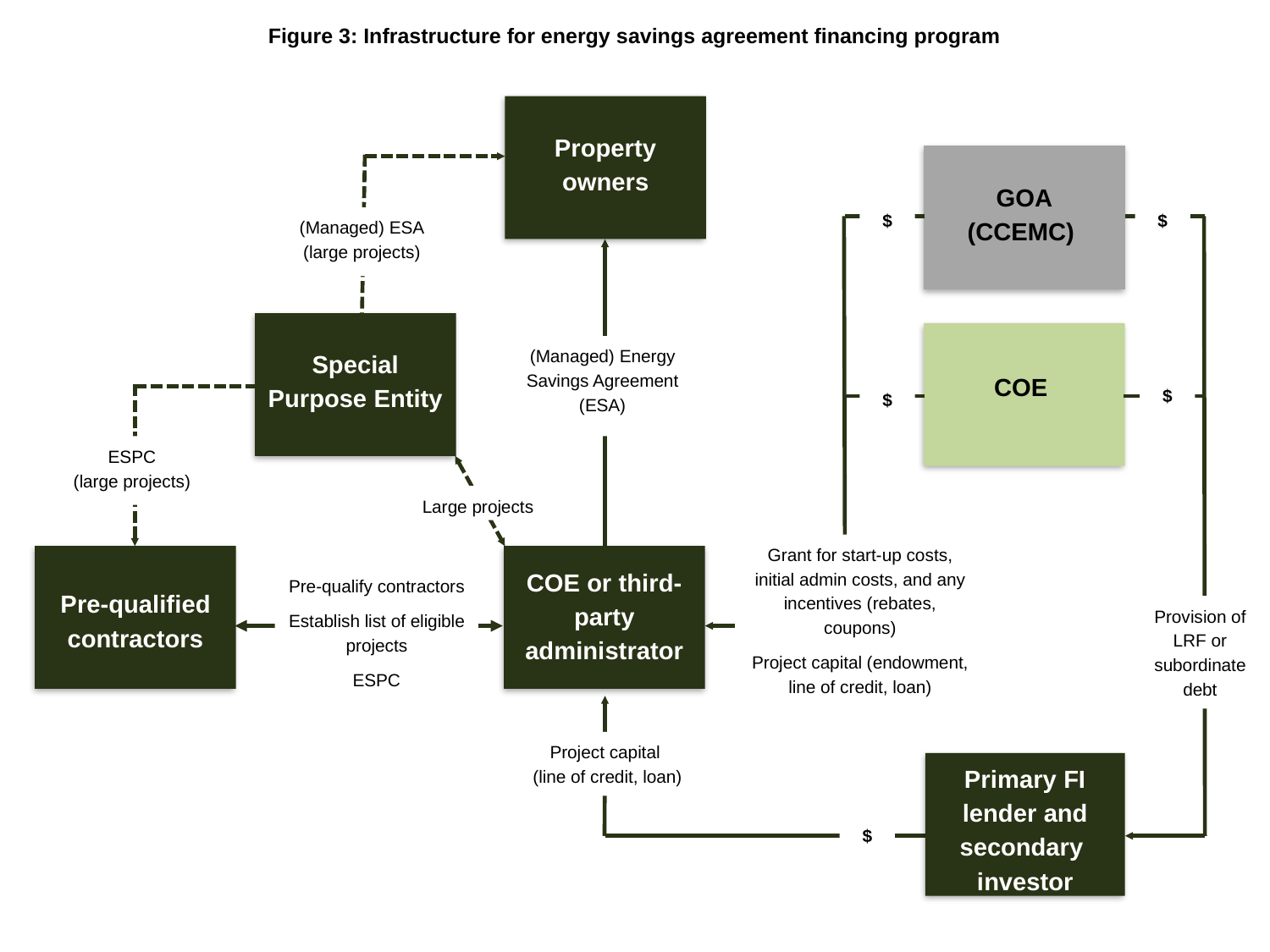

Figure 3: Infrastructure for energy savings agreement financing program

Property owners

GOA
(CCEMC)
$
$
(Managed) ESA
(large projects)

Special Purpose Entity

COE
(Managed) Energy Savings Agreement (ESA)
$
$
ESPC
(large projects)
Large projects
Grant for start-up costs, initial admin costs, and any incentives (rebates, coupons)
Project capital (endowment, line of credit, loan)

Pre-qualified contractors

COE or third-party administrator
Pre-qualify contractors
Establish list of eligible projects
ESPC
Provision of LRF or subordinate debt
Project capital
 (line of credit, loan)
Primary FI lender and secondary  investor
$